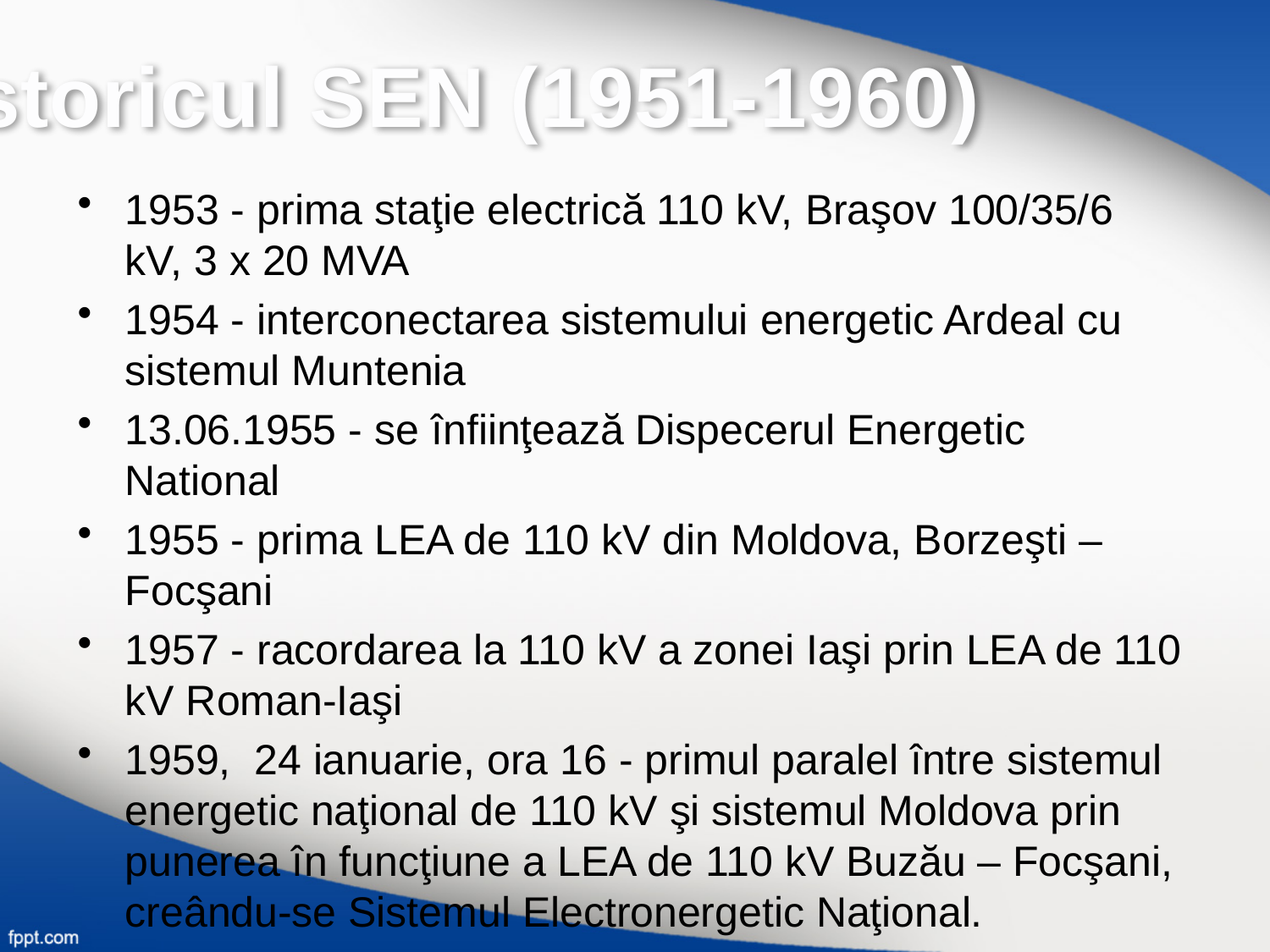

Istoricul SEN (1951-1960)
1953 - prima staţie electrică 110 kV, Braşov 100/35/6 kV, 3 x 20 MVA
1954 - interconectarea sistemului energetic Ardeal cu sistemul Muntenia
13.06.1955 - se înfiinţează Dispecerul Energetic National
1955 - prima LEA de 110 kV din Moldova, Borzeşti – Focşani
1957 - racordarea la 110 kV a zonei Iaşi prin LEA de 110 kV Roman-Iaşi
1959,  24 ianuarie, ora 16 - primul paralel între sistemul energetic naţional de 110 kV şi sistemul Moldova prin punerea în funcţiune a LEA de 110 kV Buzău – Focşani, creându-se Sistemul Electronergetic Naţional.
1960 - toate zonele geografice ale ţării sunt racordate la SEN